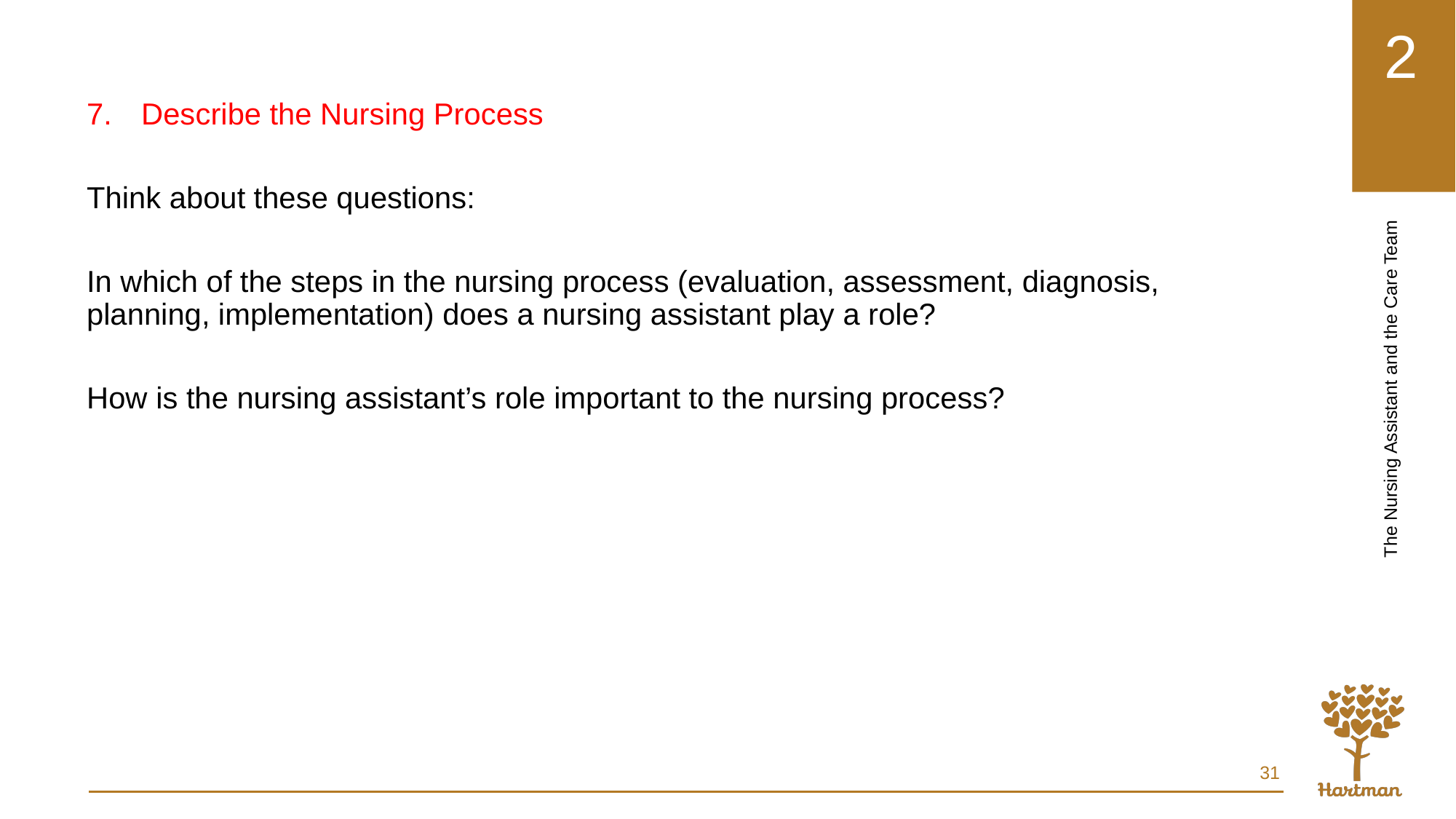

Describe the Nursing Process

Think about these questions:

In which of the steps in the nursing process (evaluation, assessment, diagnosis, planning, implementation) does a nursing assistant play a role?

How is the nursing assistant’s role important to the nursing process?

31